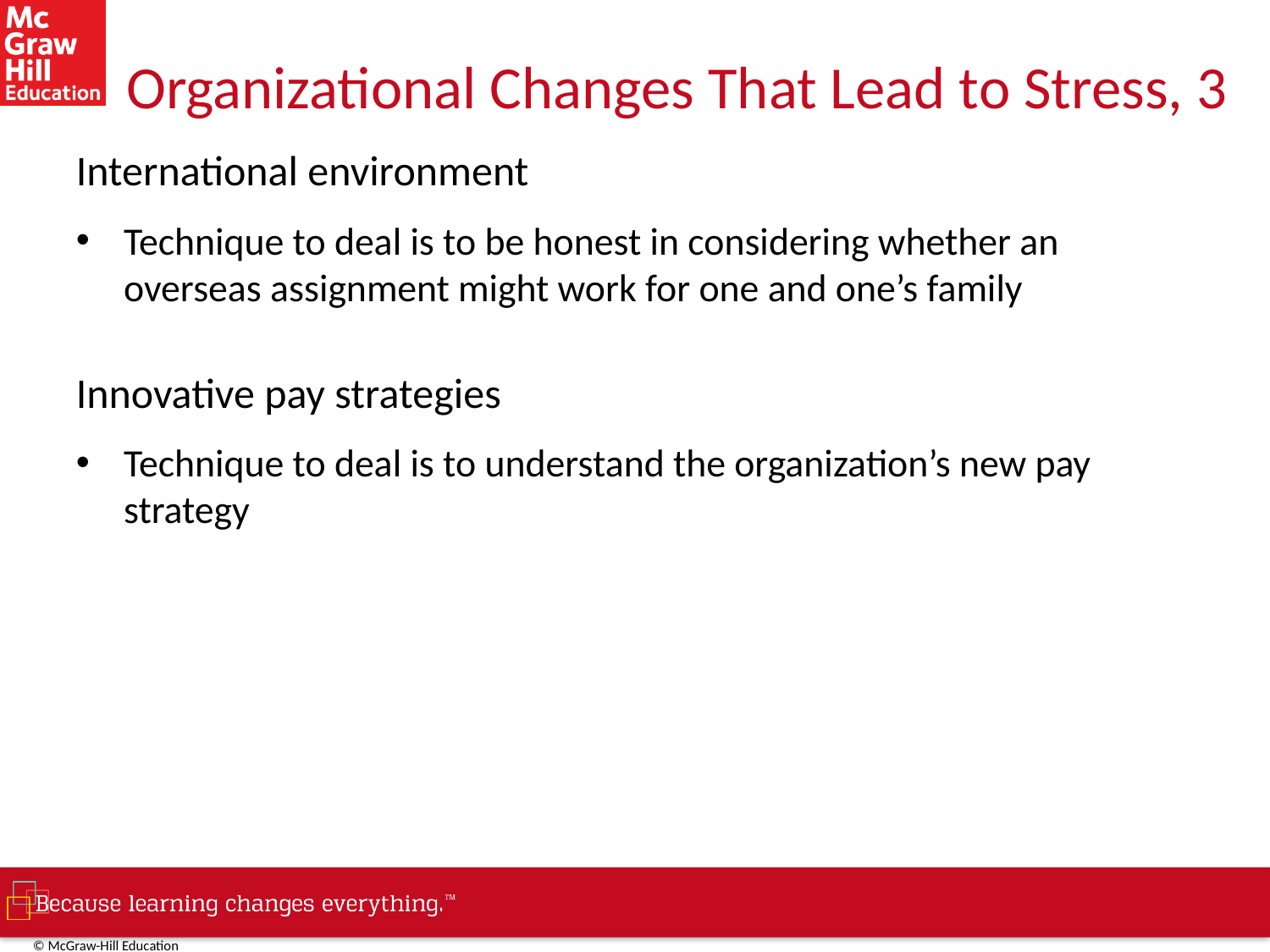

# Organizational Changes That Lead to Stress, 3
International environment
Technique to deal is to be honest in considering whether an overseas assignment might work for one and one’s family

Innovative pay strategies
Technique to deal is to understand the organization’s new pay strategy